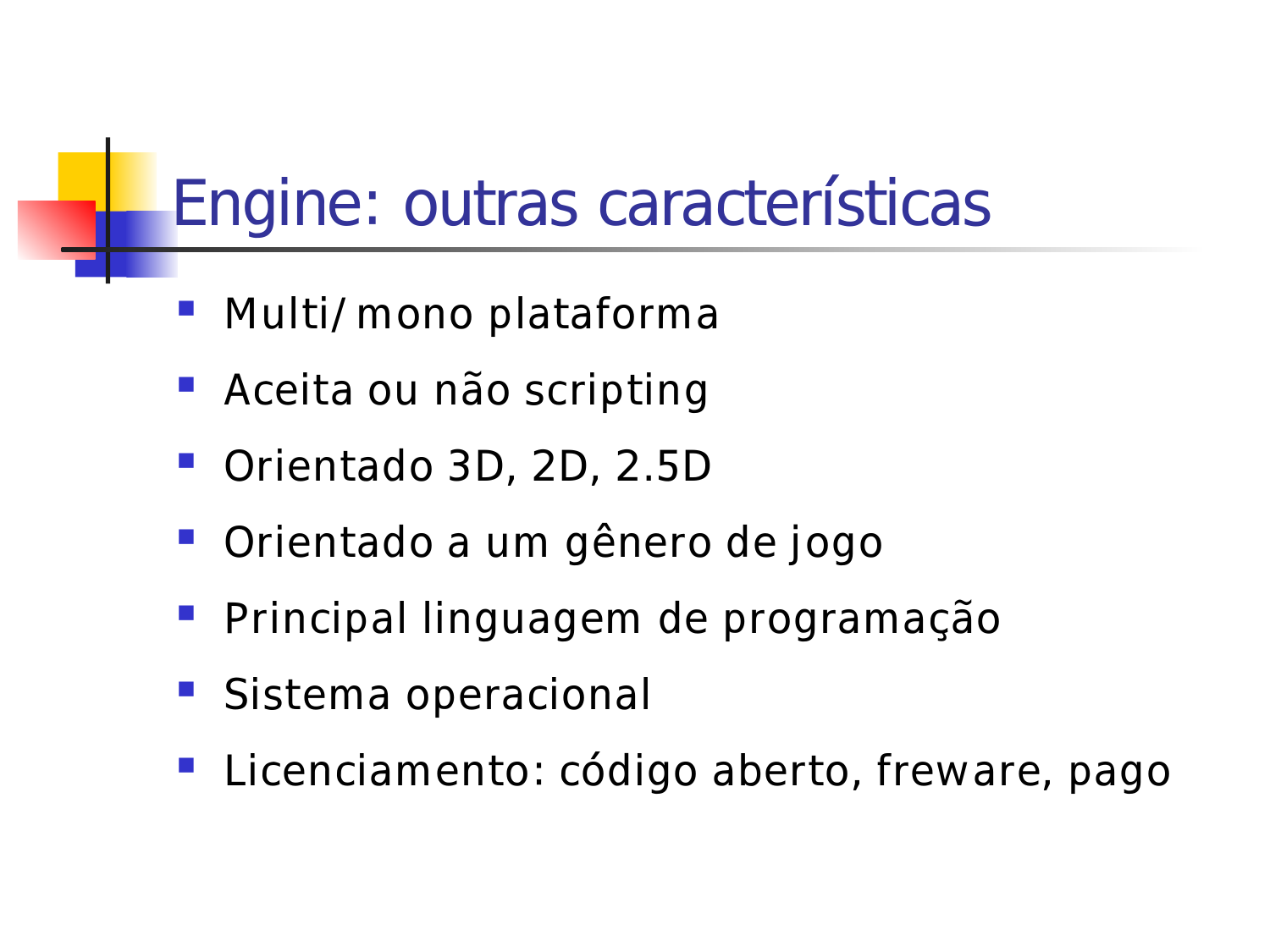

# Engine: outras características
Multi/mono plataforma
Aceita ou não scripting
Orientado 3D, 2D, 2.5D
Orientado a um gênero de jogo
Principal linguagem de programação
Sistema operacional
Licenciamento: código aberto, freware, pago